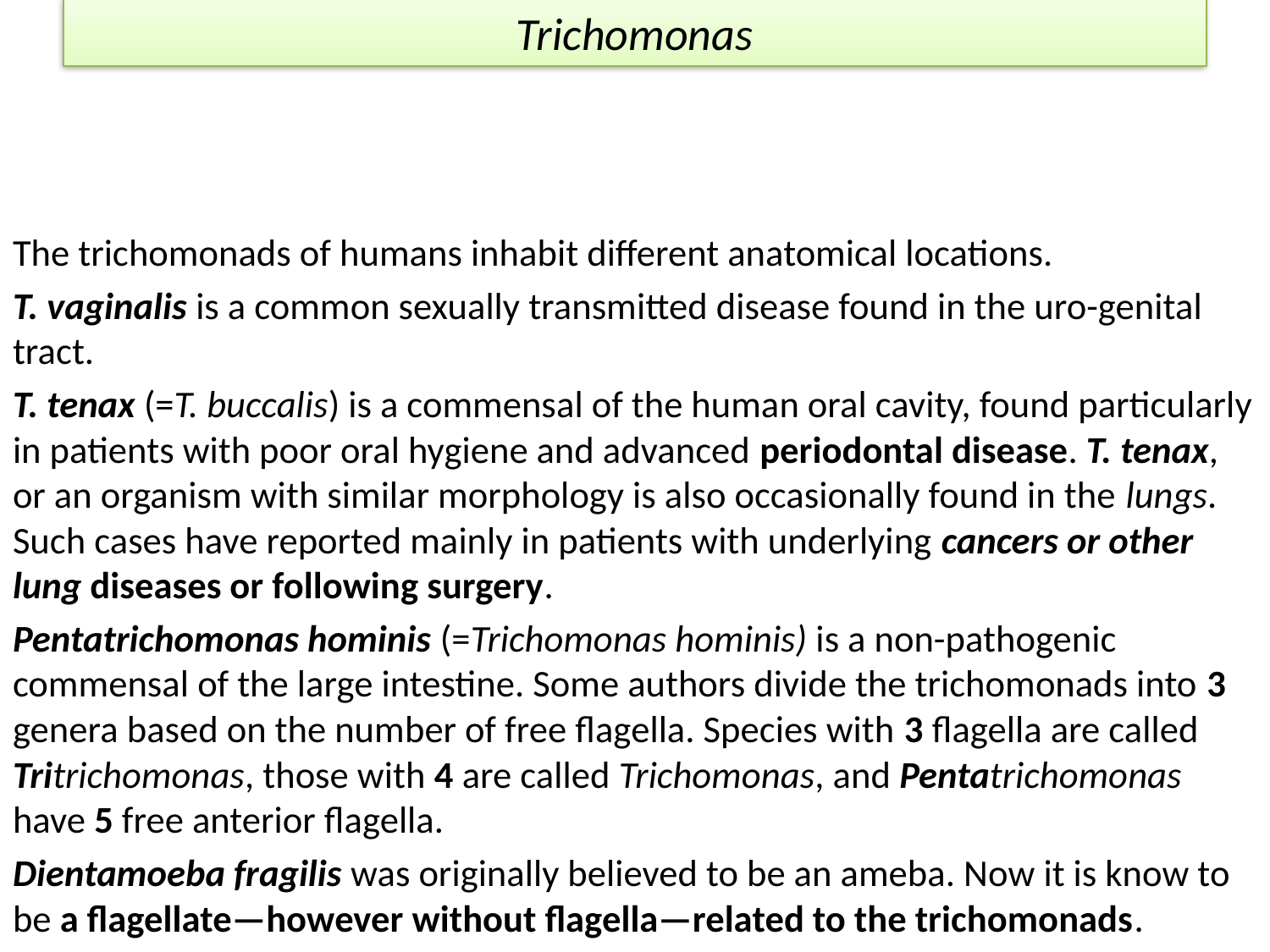

# Trichomonas
The trichomonads of humans inhabit different anatomical locations.
T. vaginalis is a common sexually transmitted disease found in the uro-genital tract.
T. tenax (=T. buccalis) is a commensal of the human oral cavity, found particularly in patients with poor oral hygiene and advanced periodontal disease. T. tenax, or an organism with similar morphology is also occasionally found in the lungs. Such cases have reported mainly in patients with underlying cancers or other lung diseases or following surgery.
Pentatrichomonas hominis (=Trichomonas hominis) is a non-pathogenic commensal of the large intestine. Some authors divide the trichomonads into 3 genera based on the number of free flagella. Species with 3 flagella are called Tritrichomonas, those with 4 are called Trichomonas, and Pentatrichomonas have 5 free anterior flagella.
Dientamoeba fragilis was originally believed to be an ameba. Now it is know to be a flagellate—however without flagella—related to the trichomonads.